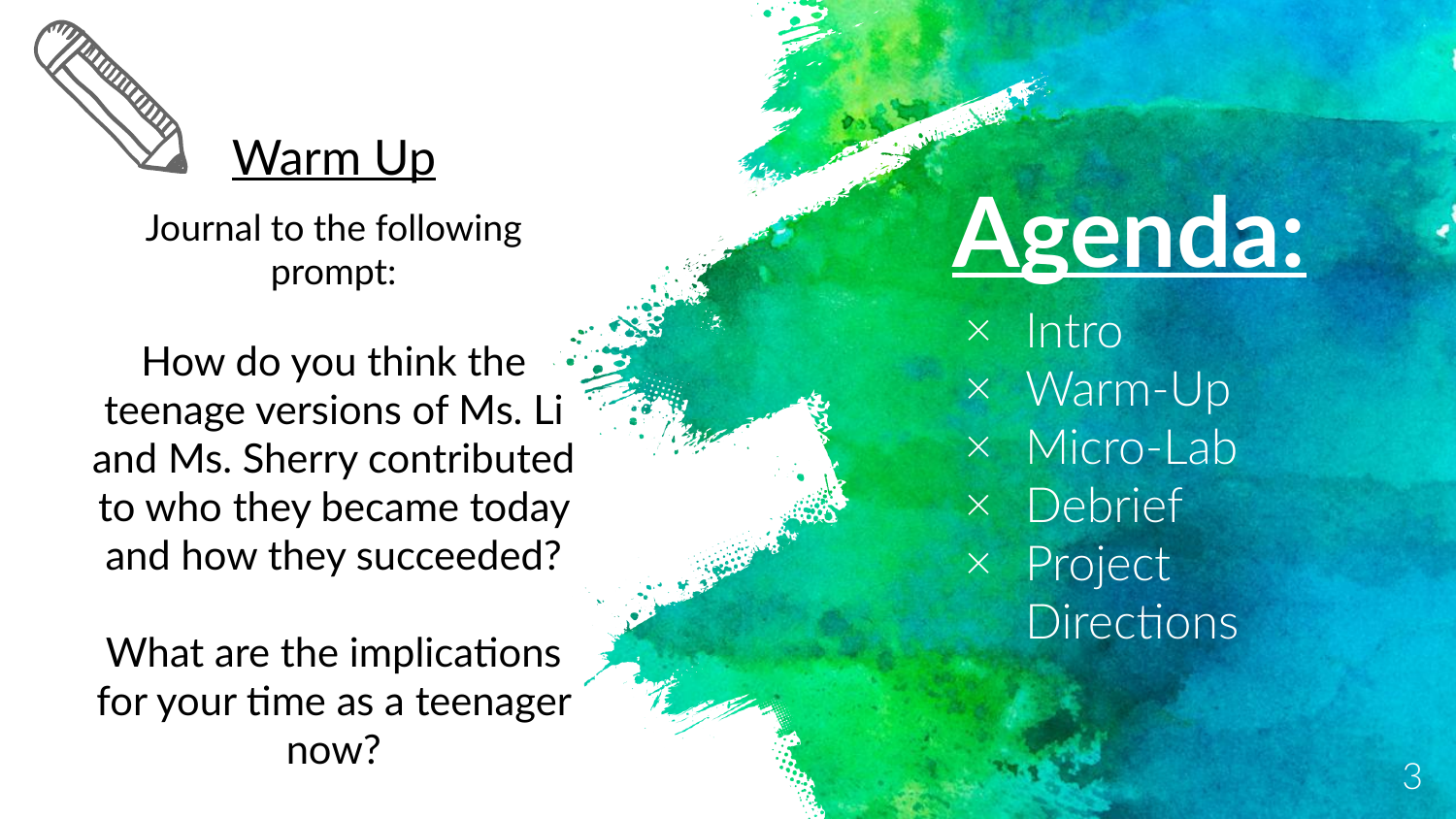

Agenda:
Intro
Warm-Up
Micro-Lab
Debrief
Project Directions
Warm Up
Journal to the following prompt:

How do you think the teenage versions of Ms. Li and Ms. Sherry contributed to who they became today and how they succeeded?

What are the implications for your time as a teenager now?

3